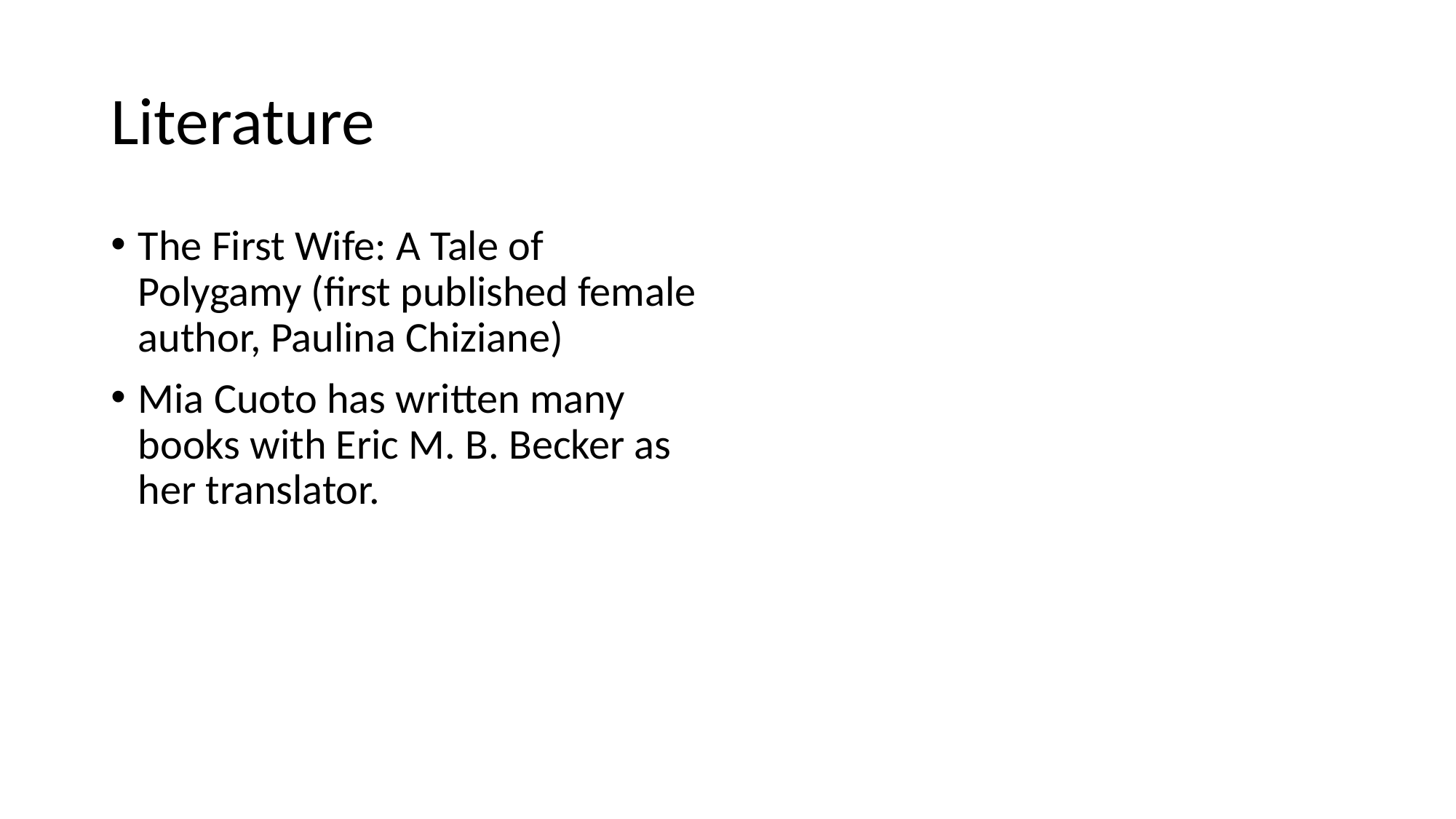

# Literature
The First Wife: A Tale of Polygamy (first published female author, Paulina Chiziane)
Mia Cuoto has written many books with Eric M. B. Becker as her translator.